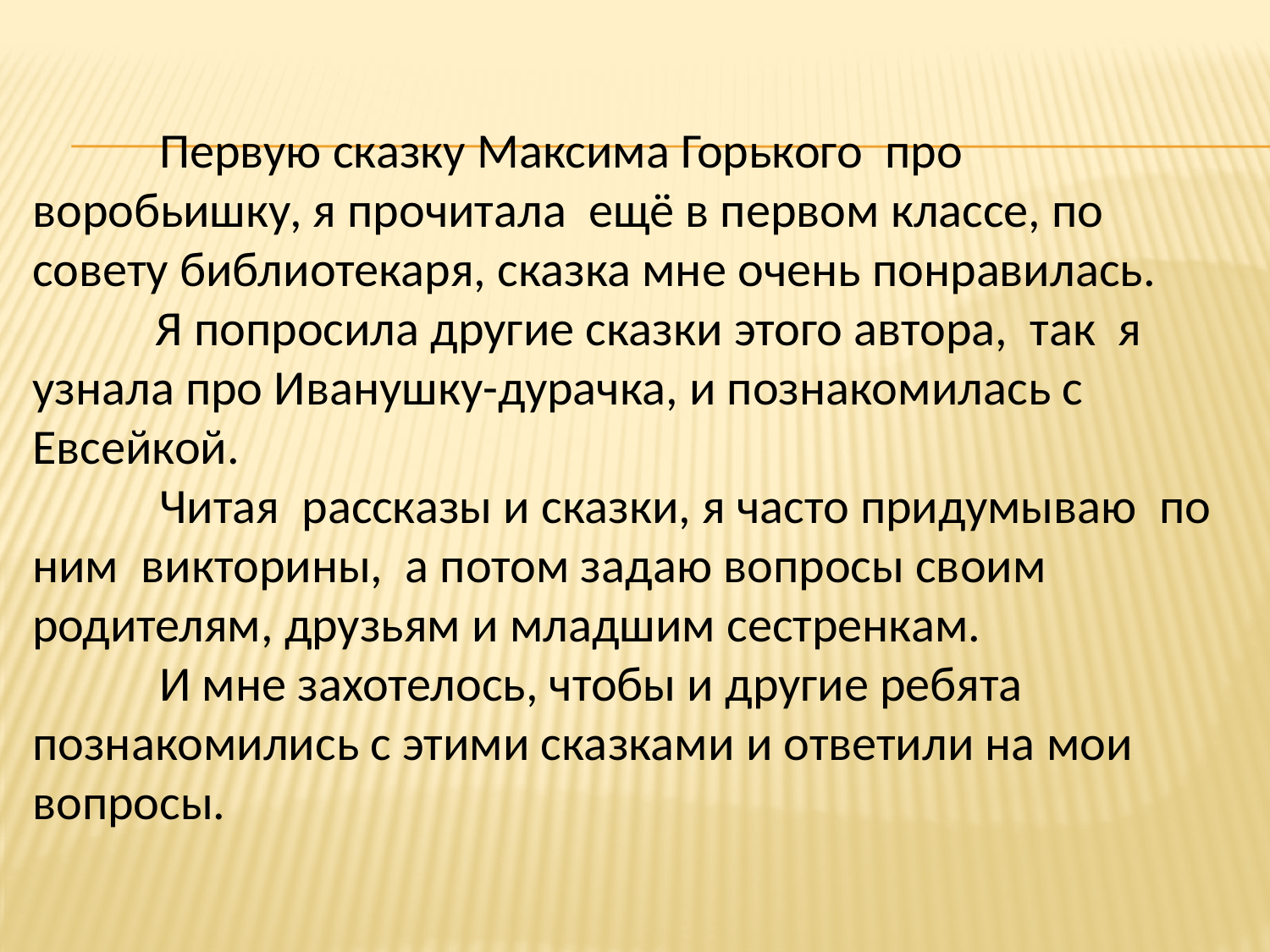

Первую сказку Максима Горького  про воробьишку, я прочитала  ещё в первом классе, по совету библиотекаря, сказка мне очень понравилась.                  Я попросила другие сказки этого автора,  так  я узнала про Иванушку-дурачка, и познакомилась с Евсейкой.
 	Читая  рассказы и сказки, я часто придумываю  по ним  викторины,  а потом задаю вопросы своим родителям, друзьям и младшим сестренкам.
	И мне захотелось, чтобы и другие ребята познакомились с этими сказками и ответили на мои вопросы.